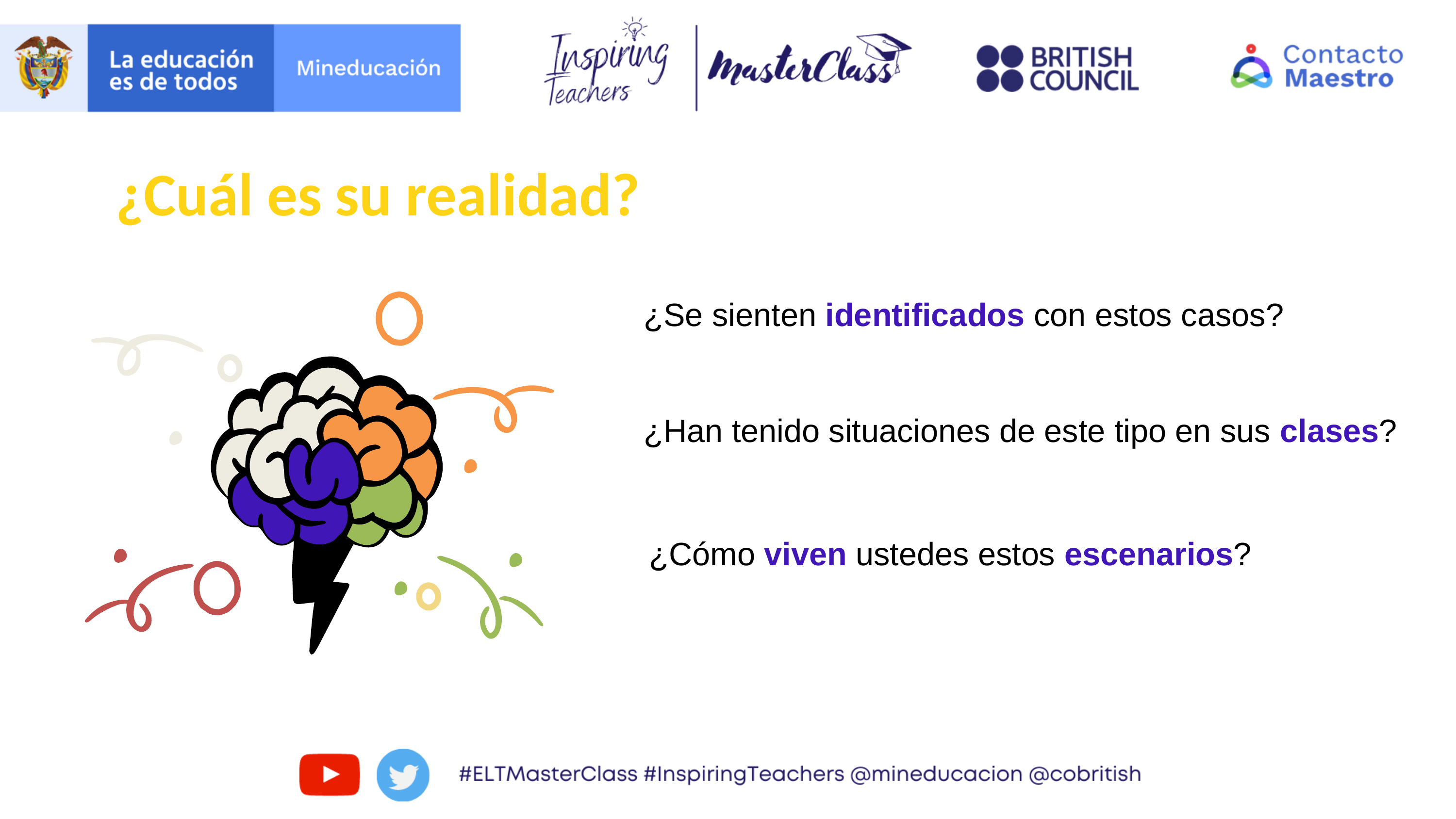

¿Cuál es su realidad?

¿Se sienten identificados con estos casos?

¿Han tenido situaciones de este tipo en sus clases?
¿Cómo viven ustedes estos escenarios?